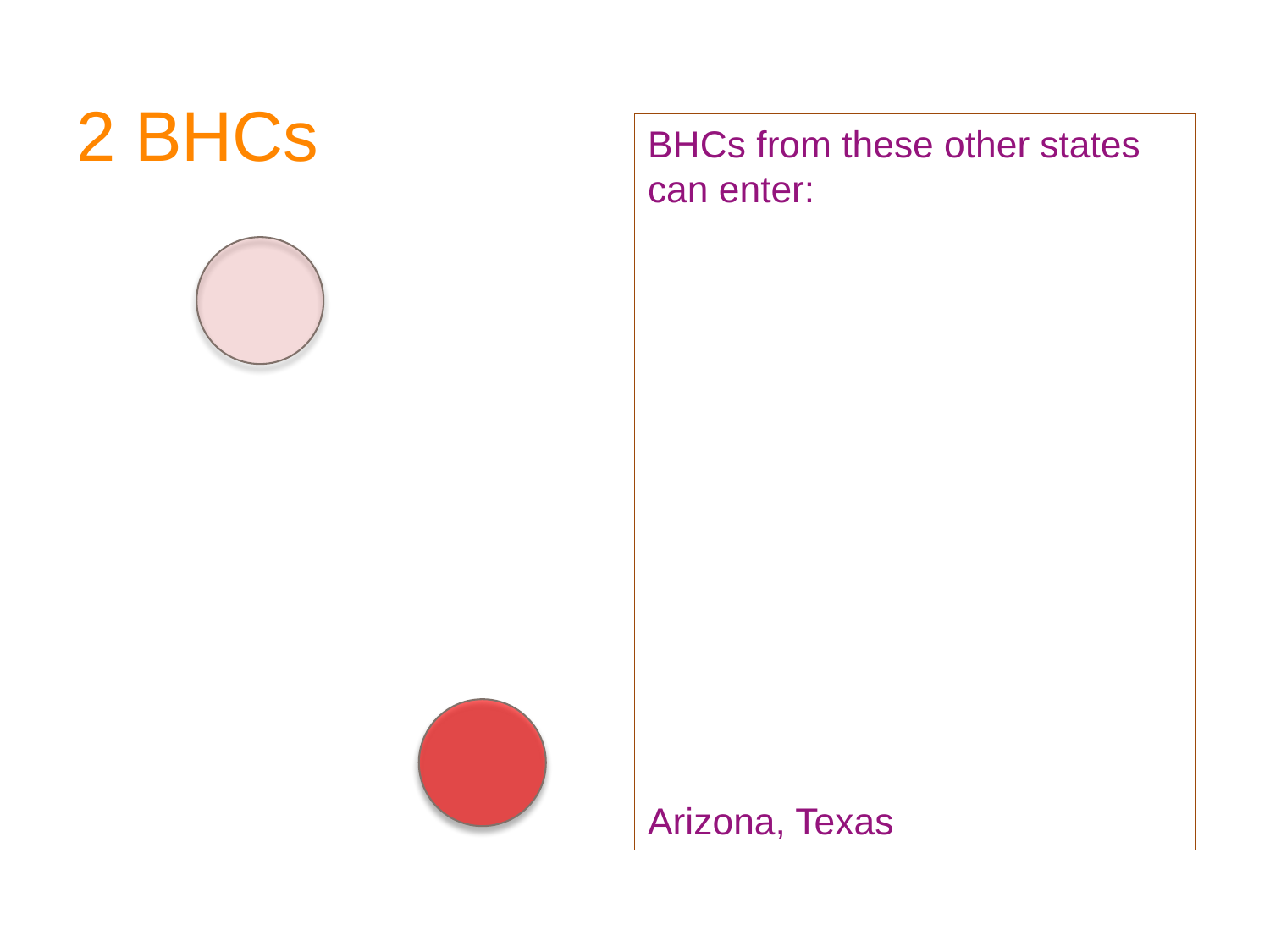

# 2 BHCs
BHCs from these other states can enter:

Arizona, Texas